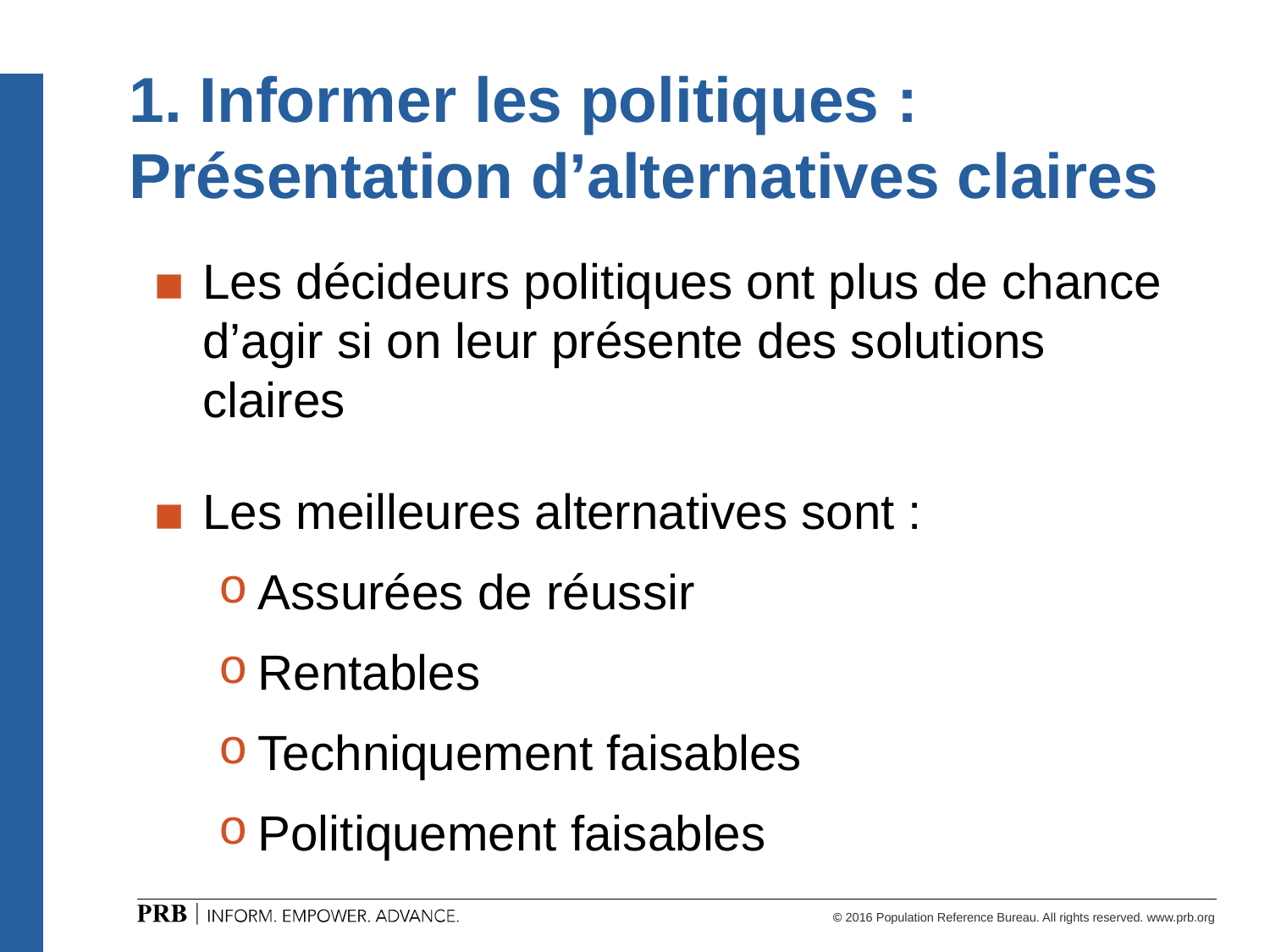

# 1. Informer les politiques : Présentation d’alternatives claires
Les décideurs politiques ont plus de chance d’agir si on leur présente des solutions claires
Les meilleures alternatives sont :
Assurées de réussir
Rentables
Techniquement faisables
Politiquement faisables